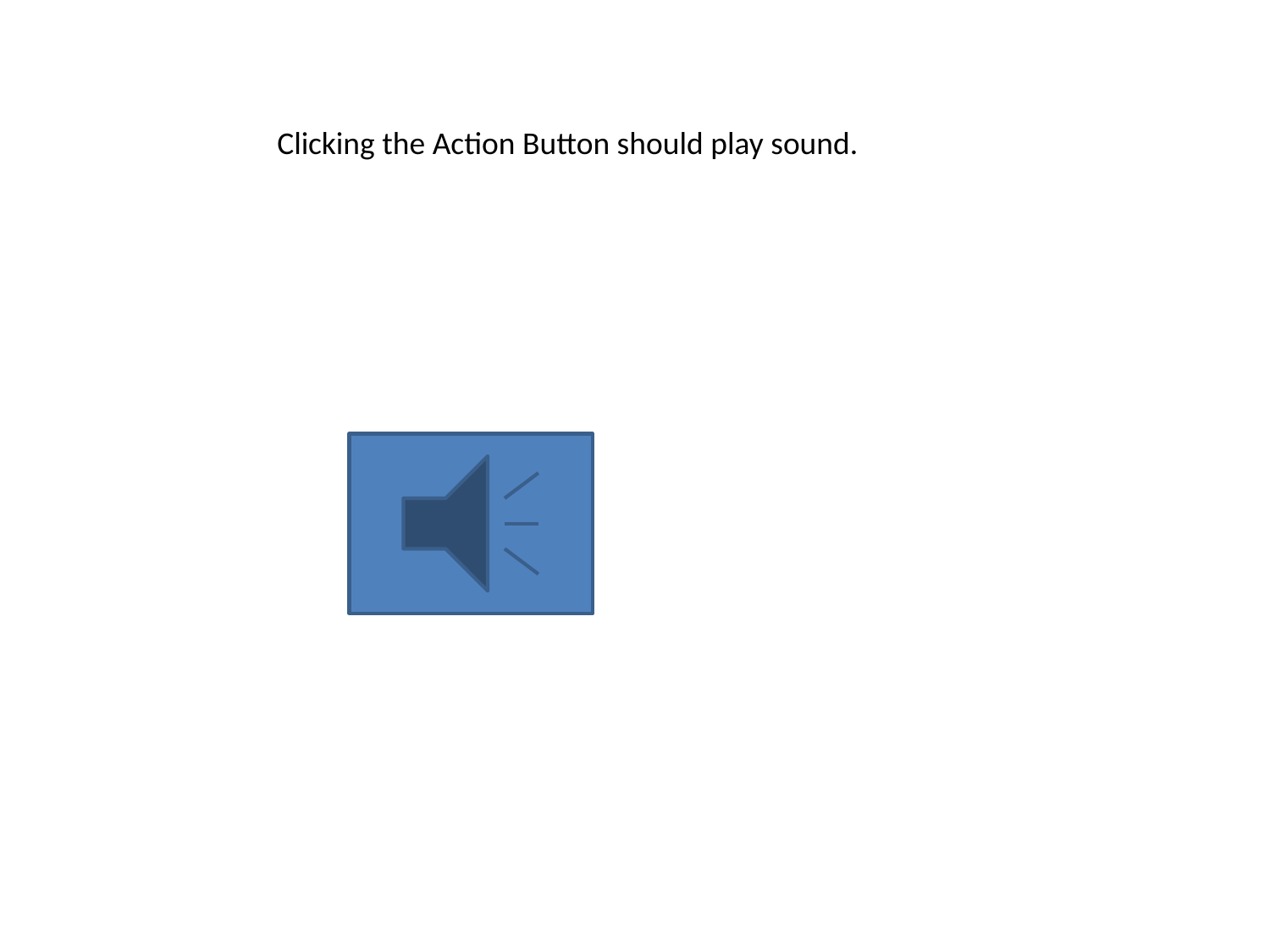

Clicking the Action Button should play sound.